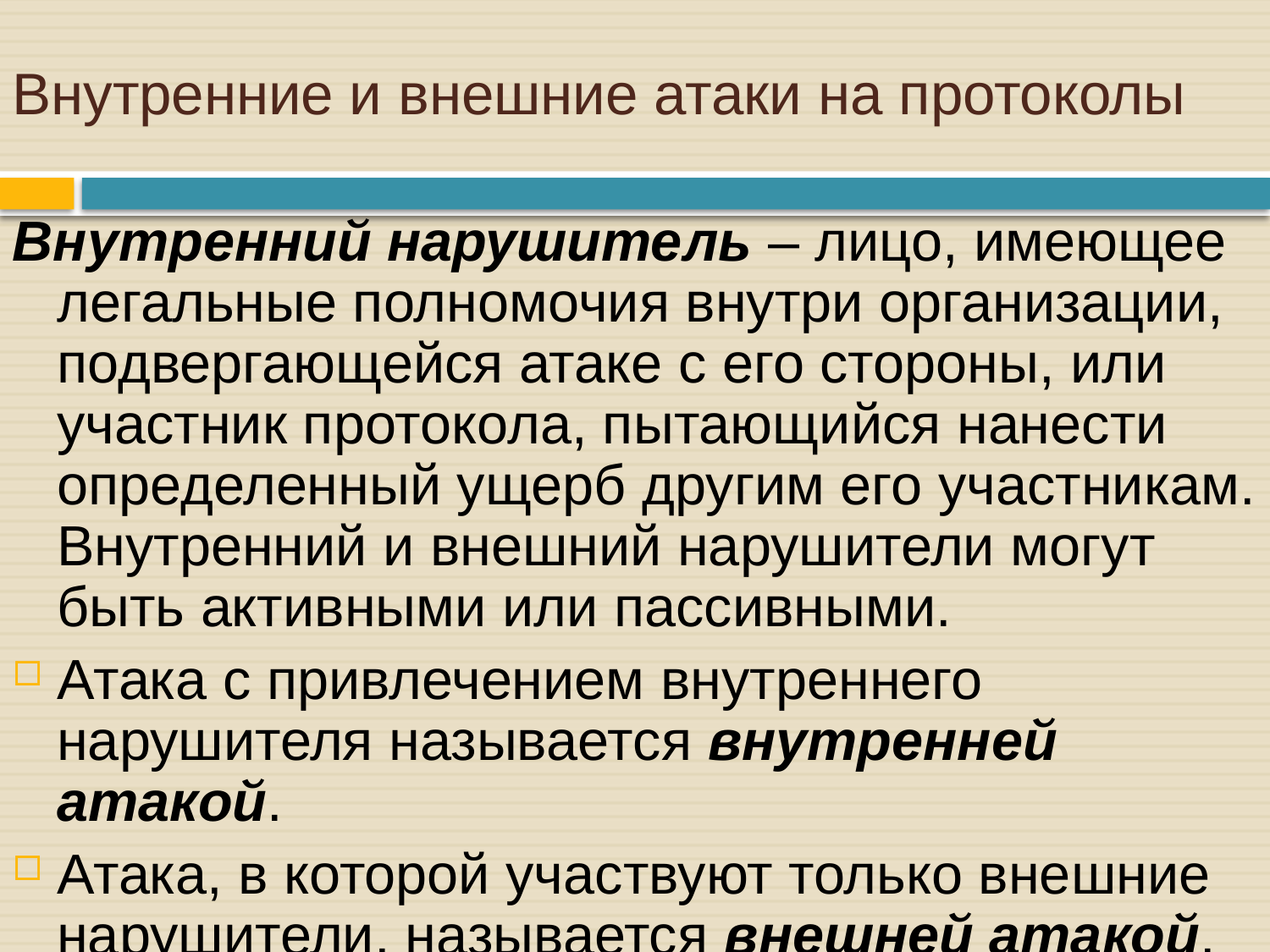

# Внутренние и внешние атаки на протоколы
Внутренний нарушитель – лицо, имеющее легальные полномочия внутри организации, подвергающейся атаке с его стороны, или участник протокола, пытающийся нанести определенный ущерб другим его участникам. Внутренний и внешний нарушители могут быть активными или пассивными.
Атака с привлечением внутреннего нарушителя называет­ся внутренней атакой.
Атака, в которой участвуют только внешние нарушители, называется внешней атакой.